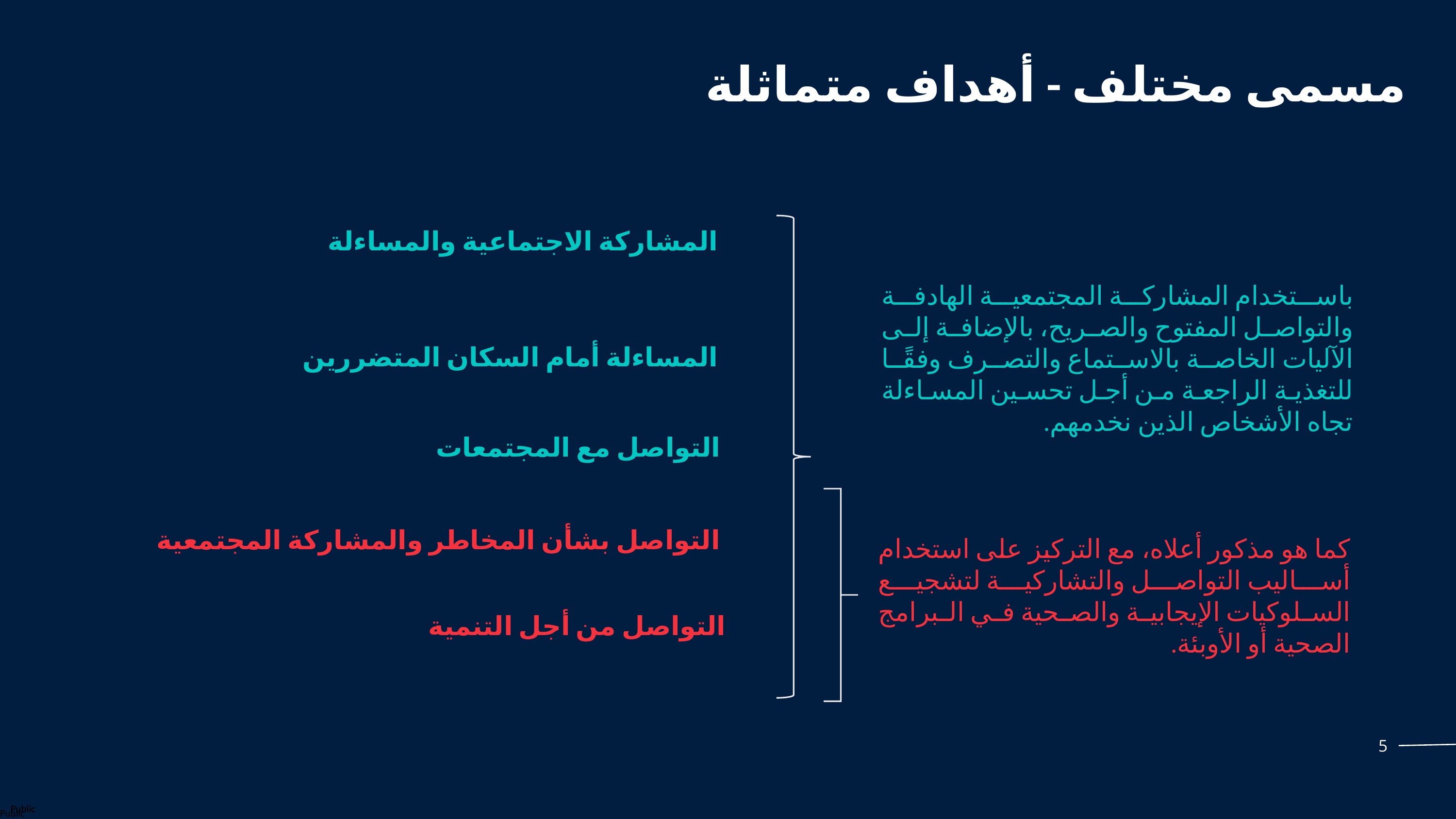

# مسمى مختلف - أهداف متماثلة

المشاركة الاجتماعية والمساءلة

باستخدام المشاركة المجتمعية الهادفة والتواصل المفتوح والصريح، بالإضافة إلى الآليات الخاصة بالاستماع والتصرف وفقًا للتغذية الراجعة من أجل تحسين المساءلة تجاه الأشخاص الذين نخدمهم.
المساءلة أمام السكان المتضررين
التواصل مع المجتمعات

التواصل بشأن المخاطر والمشاركة المجتمعية
كما هو مذكور أعلاه، مع التركيز على استخدام أساليب التواصل والتشاركية لتشجيع السلوكيات الإيجابية والصحية في البرامج الصحية أو الأوبئة.
التواصل من أجل التنمية